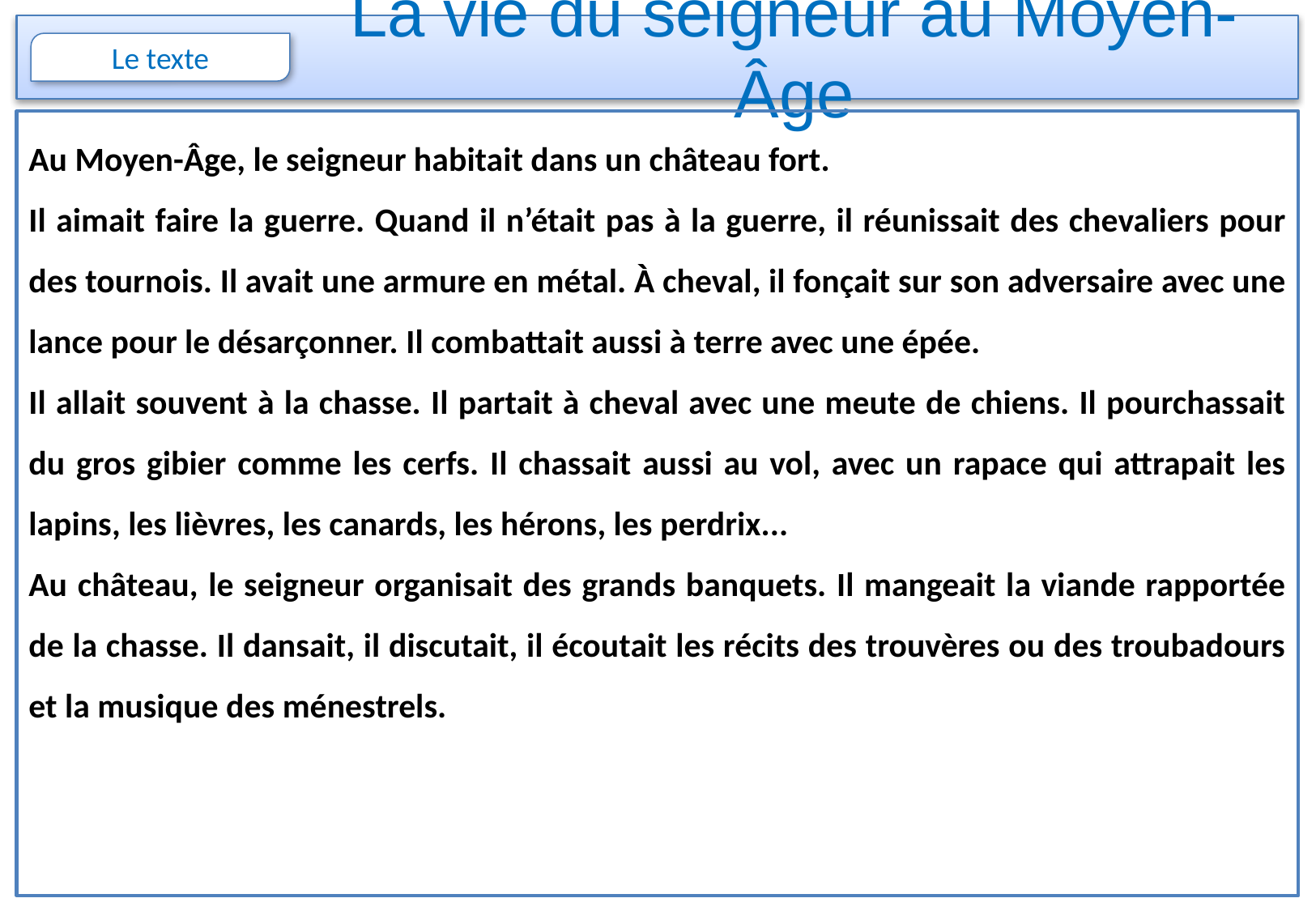

# La vie du seigneur au Moyen-Âge
Au Moyen-Âge, le seigneur habitait dans un château fort.
Il aimait faire la guerre. Quand il n’était pas à la guerre, il réunissait des chevaliers pour des tournois. Il avait une armure en métal. À cheval, il fonçait sur son adversaire avec une lance pour le désarçonner. Il combattait aussi à terre avec une épée.
Il allait souvent à la chasse. Il partait à cheval avec une meute de chiens. Il pourchassait du gros gibier comme les cerfs. Il chassait aussi au vol, avec un rapace qui attrapait les lapins, les lièvres, les canards, les hérons, les perdrix...
Au château, le seigneur organisait des grands banquets. Il mangeait la viande rapportée de la chasse. Il dansait, il discutait, il écoutait les récits des trouvères ou des troubadours et la musique des ménestrels.